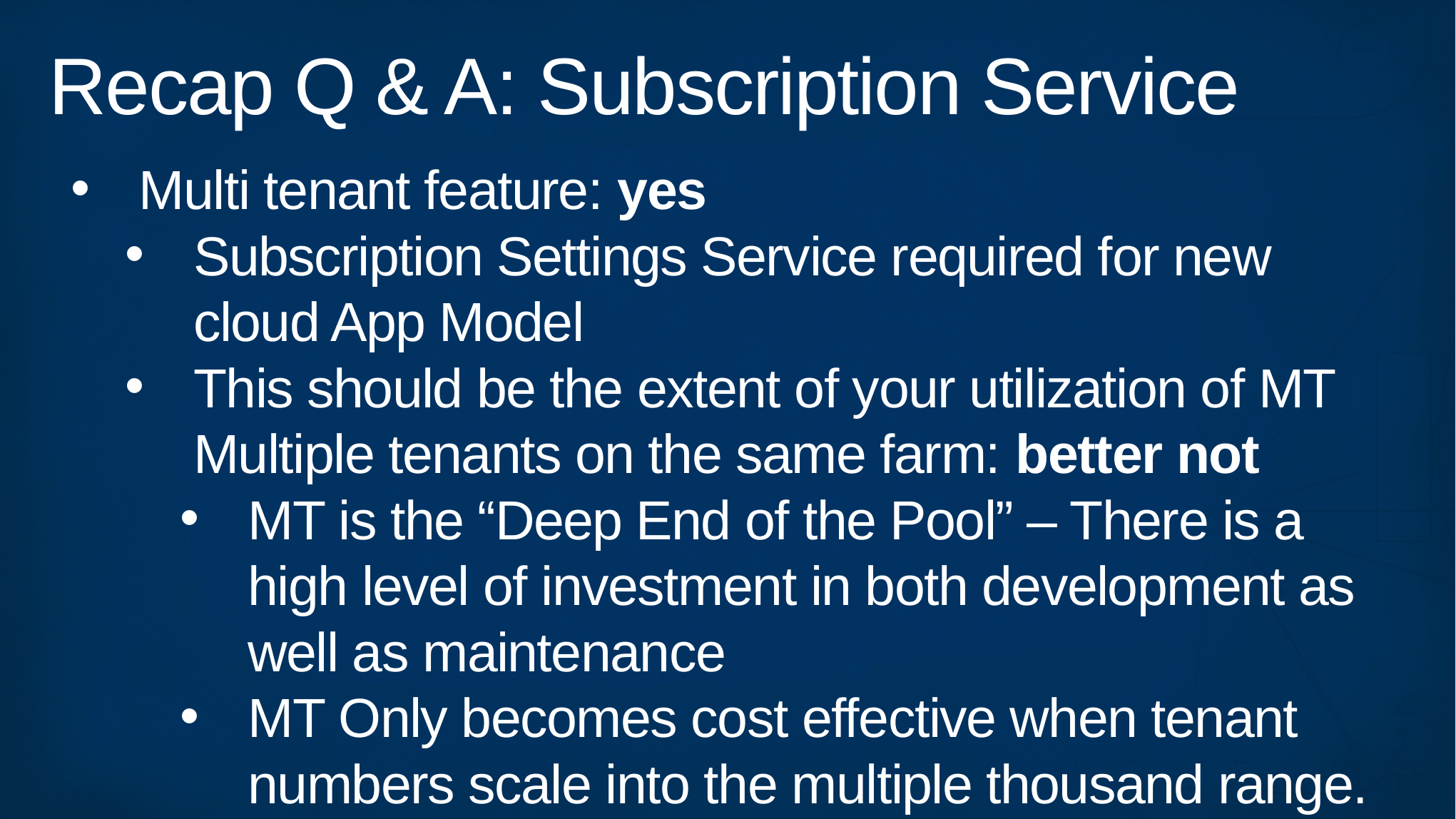

# Recap Q & A: Subscription Service
Multi tenant feature: yes
Subscription Settings Service required for new cloud App Model
This should be the extent of your utilization of MT Multiple tenants on the same farm: better not
MT is the “Deep End of the Pool” – There is a high level of investment in both development as well as maintenance
MT Only becomes cost effective when tenant numbers scale into the multiple thousand range.